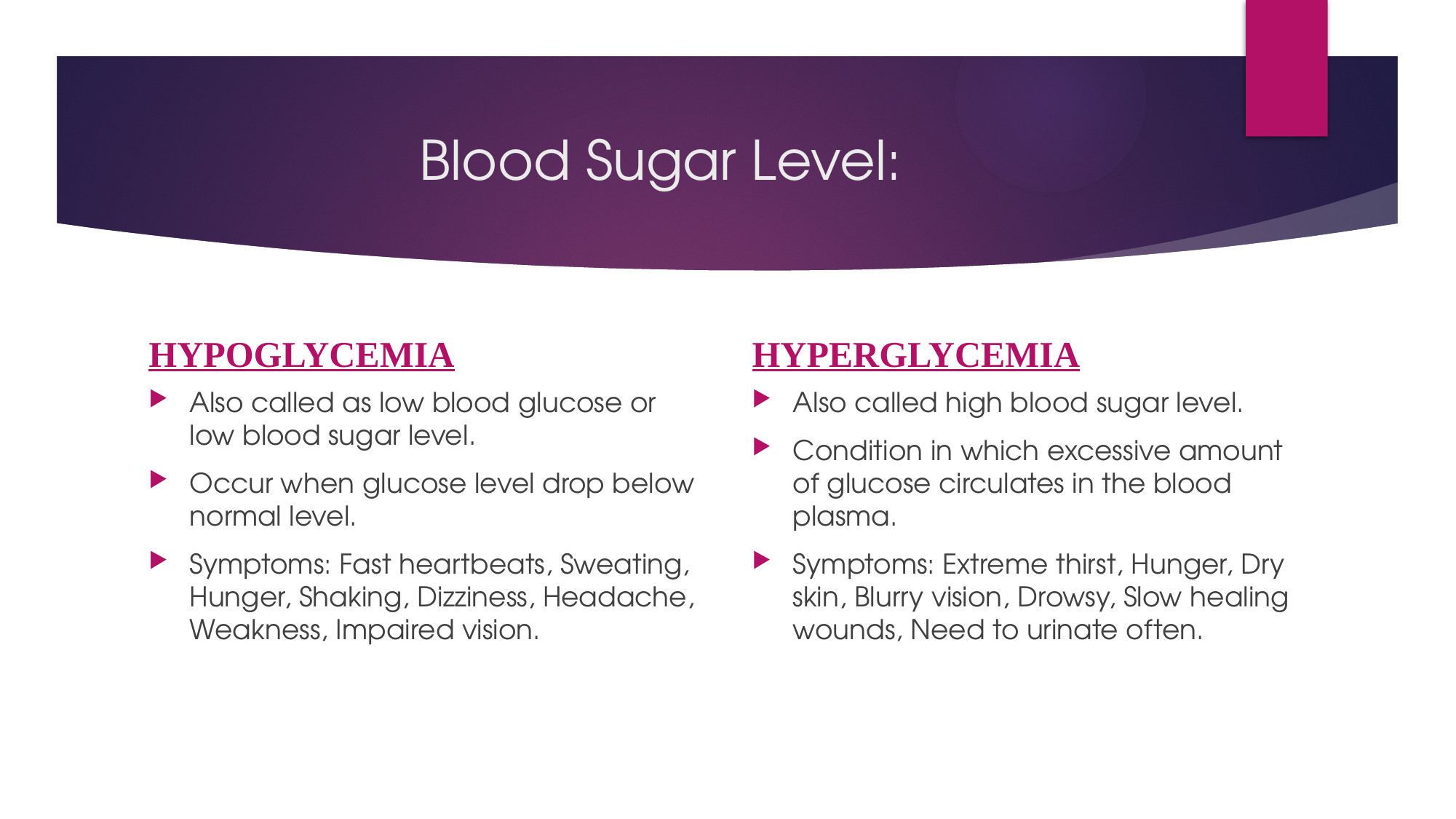

# Blood Sugar Level:
HYPOGLYCEMIA
HYPERGLYCEMIA
Also called as low blood glucose or low blood sugar level.
Occur when glucose level drop below normal level.
Symptoms: Fast heartbeats, Sweating, Hunger, Shaking, Dizziness, Headache, Weakness, Impaired vision.
Also called high blood sugar level.
Condition in which excessive amount of glucose circulates in the blood plasma.
Symptoms: Extreme thirst, Hunger, Dry skin, Blurry vision, Drowsy, Slow healing wounds, Need to urinate often.